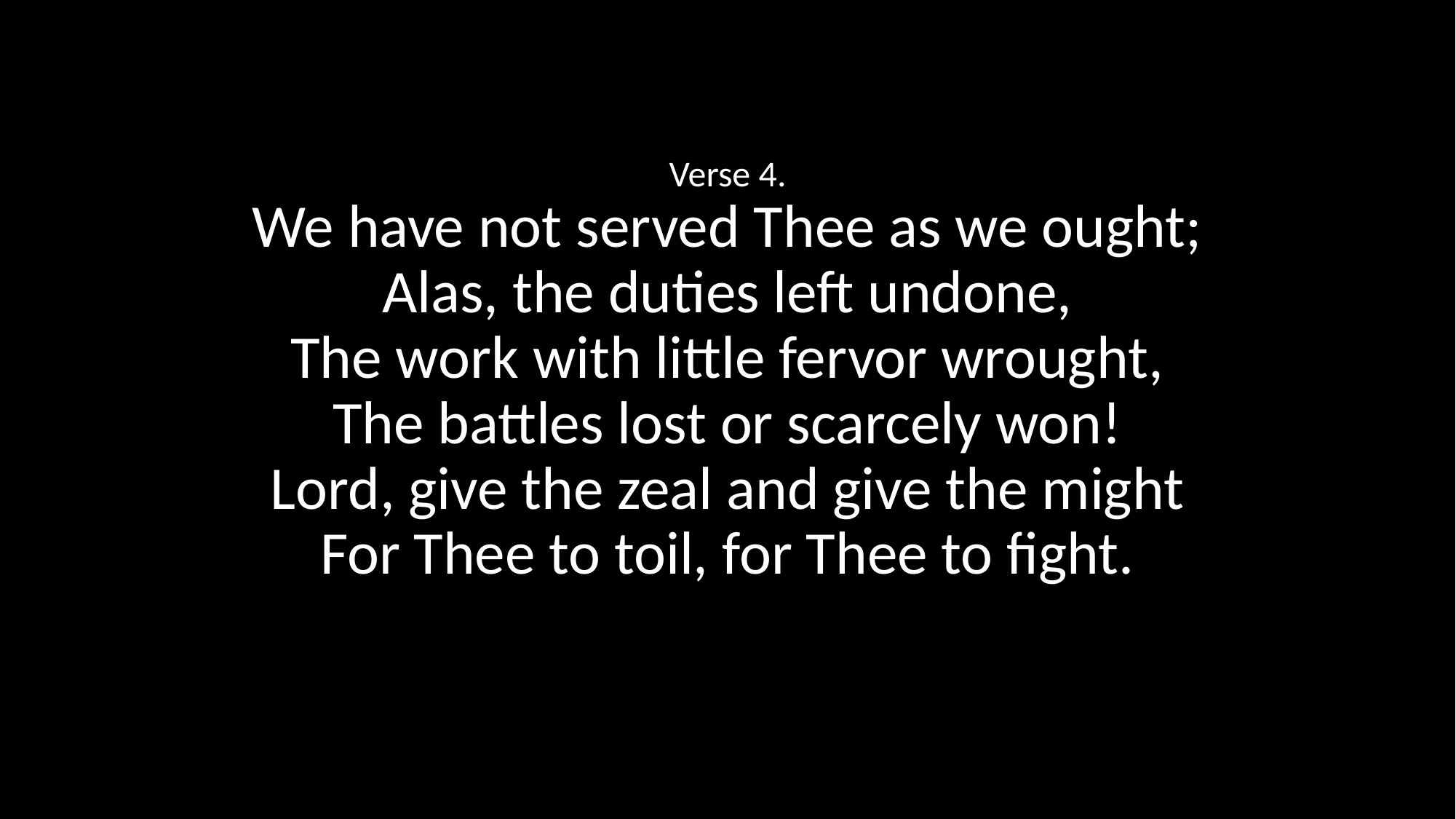

Verse 4.
We have not served Thee as we ought;
Alas, the duties left undone,
The work with little fervor wrought,
The battles lost or scarcely won!
Lord, give the zeal and give the might
For Thee to toil, for Thee to fight.